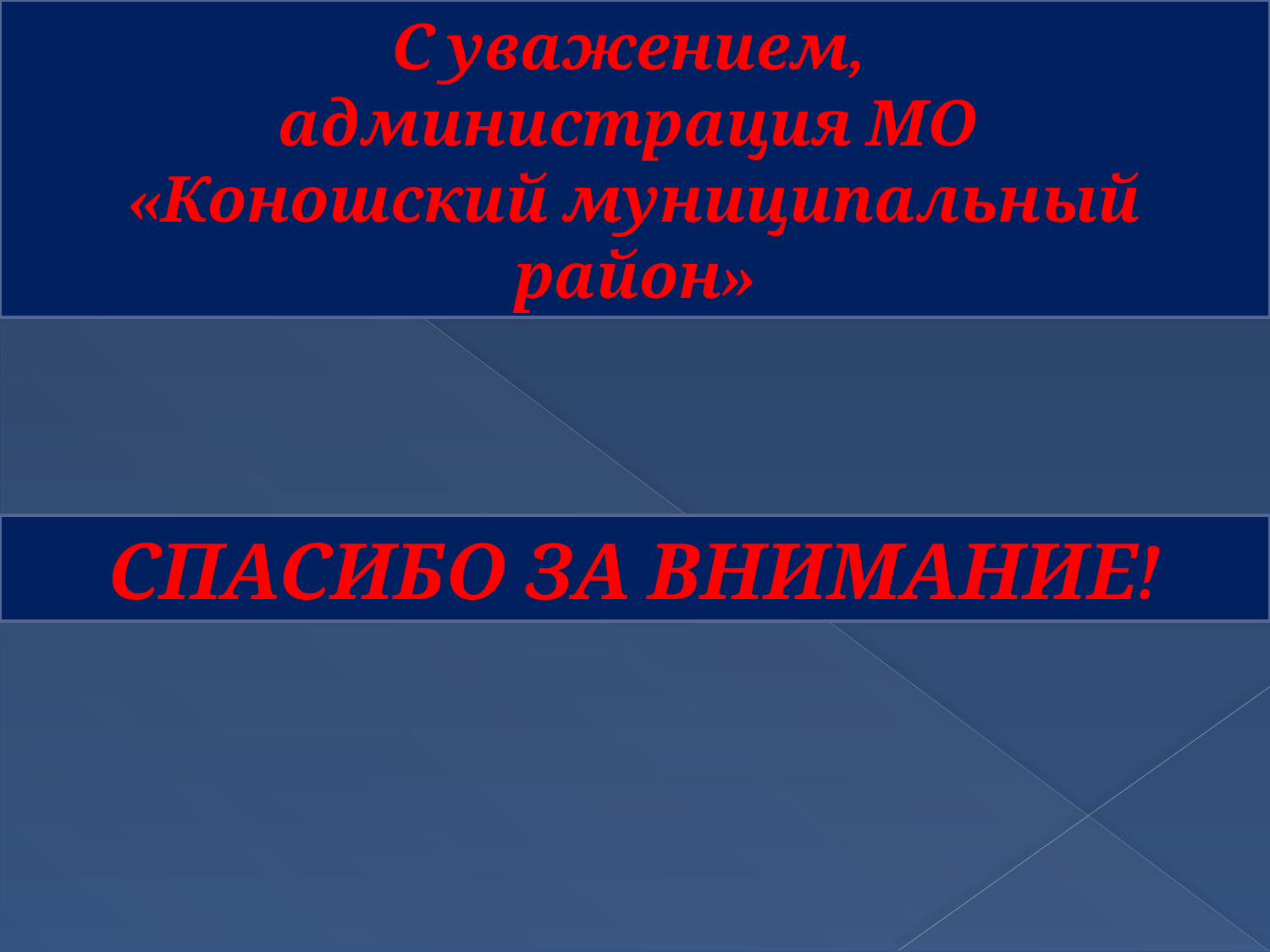

С уважением,
администрация МО
«Коношский муниципальный район»
СПАСИБО ЗА ВНИМАНИЕ!